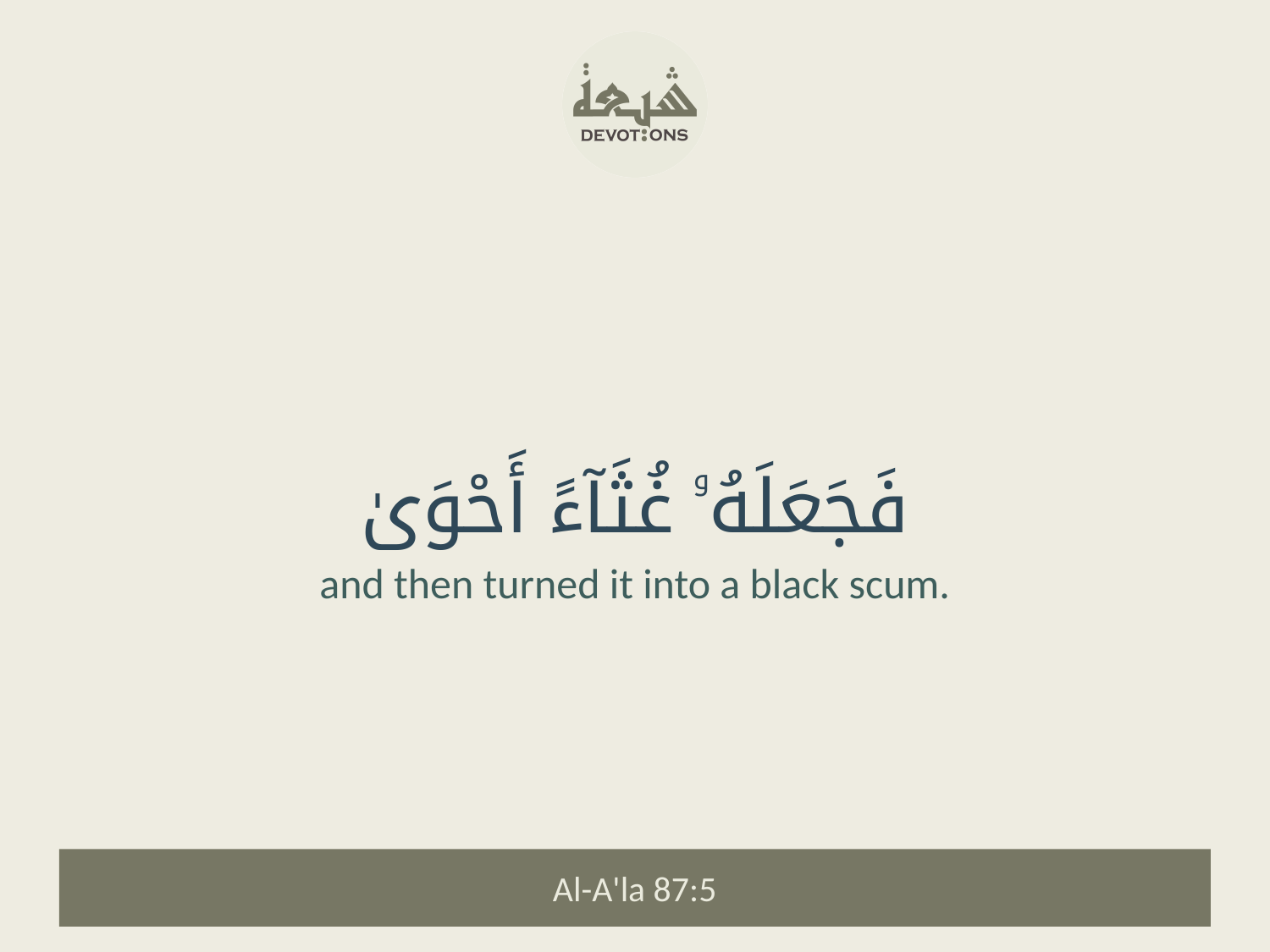

فَجَعَلَهُۥ غُثَآءً أَحْوَىٰ
and then turned it into a black scum.
Al-A'la 87:5